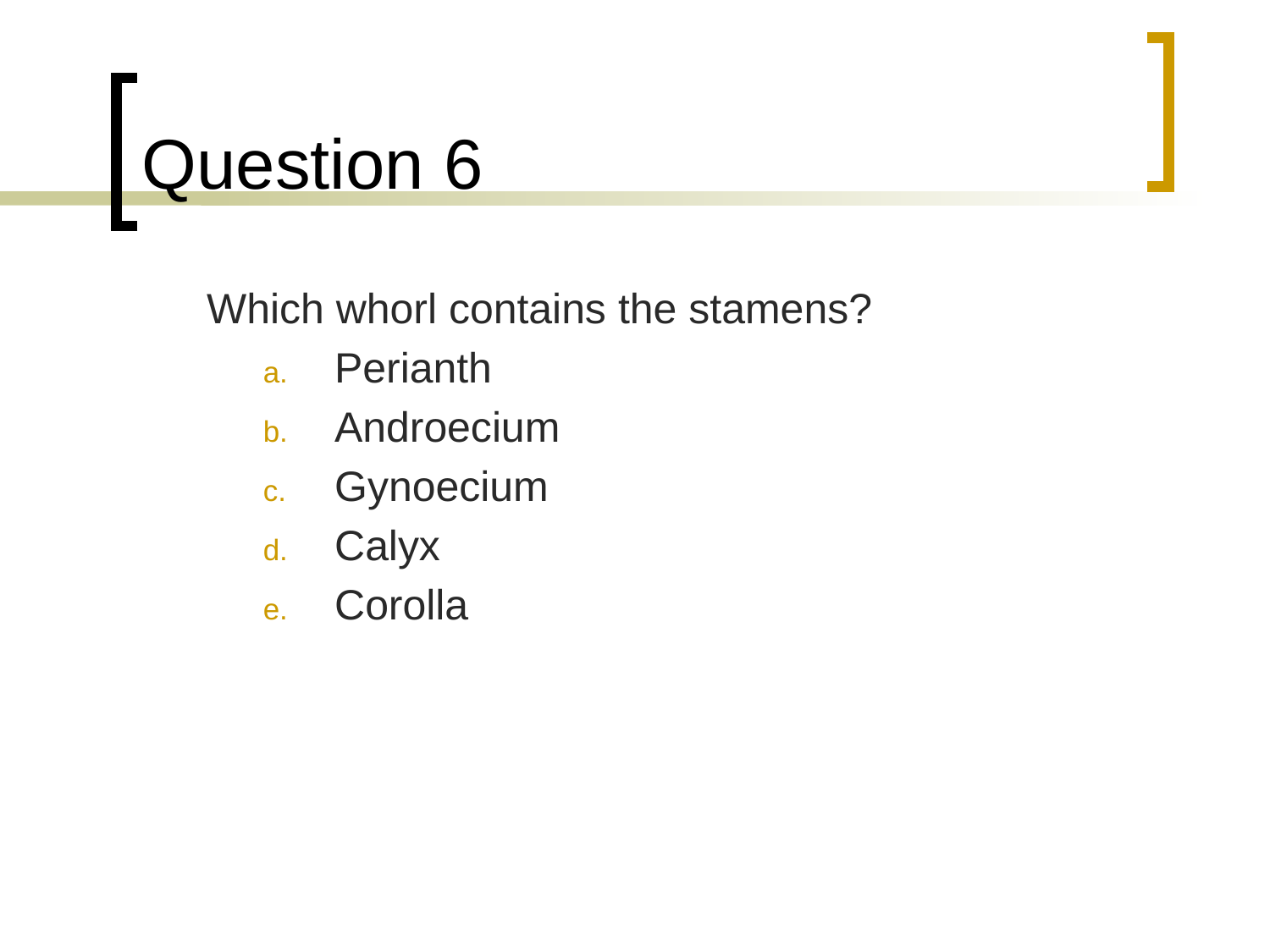

# Question 6
	Which whorl contains the stamens?
Perianth
Androecium
Gynoecium
Calyx
Corolla